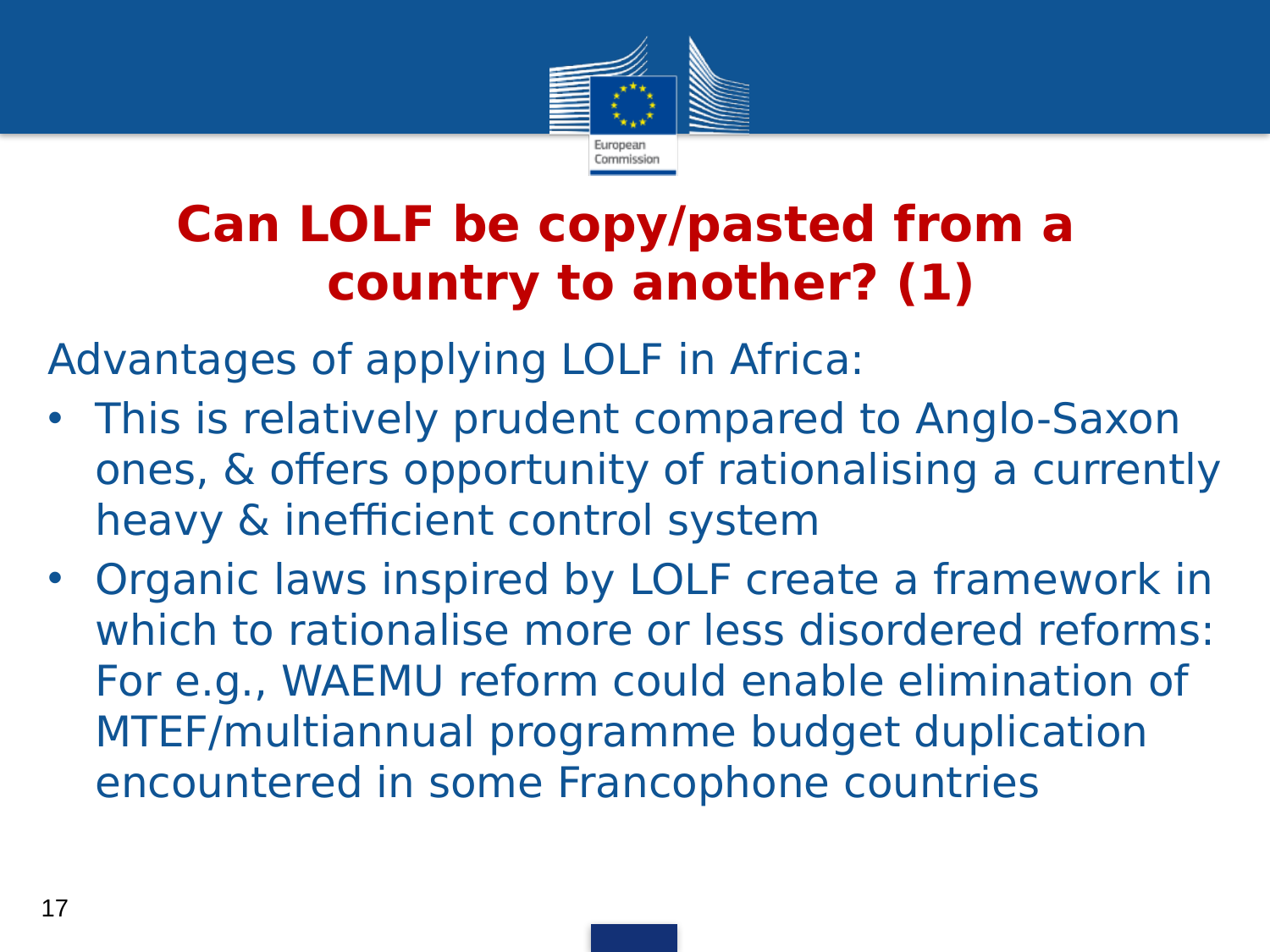

# Can LOLF be copy/pasted from a country to another? (1)
Advantages of applying LOLF in Africa:
This is relatively prudent compared to Anglo-Saxon ones, & offers opportunity of rationalising a currently heavy & inefficient control system
Organic laws inspired by LOLF create a framework in which to rationalise more or less disordered reforms: For e.g., WAEMU reform could enable elimination of MTEF/multiannual programme budget duplication encountered in some Francophone countries

17